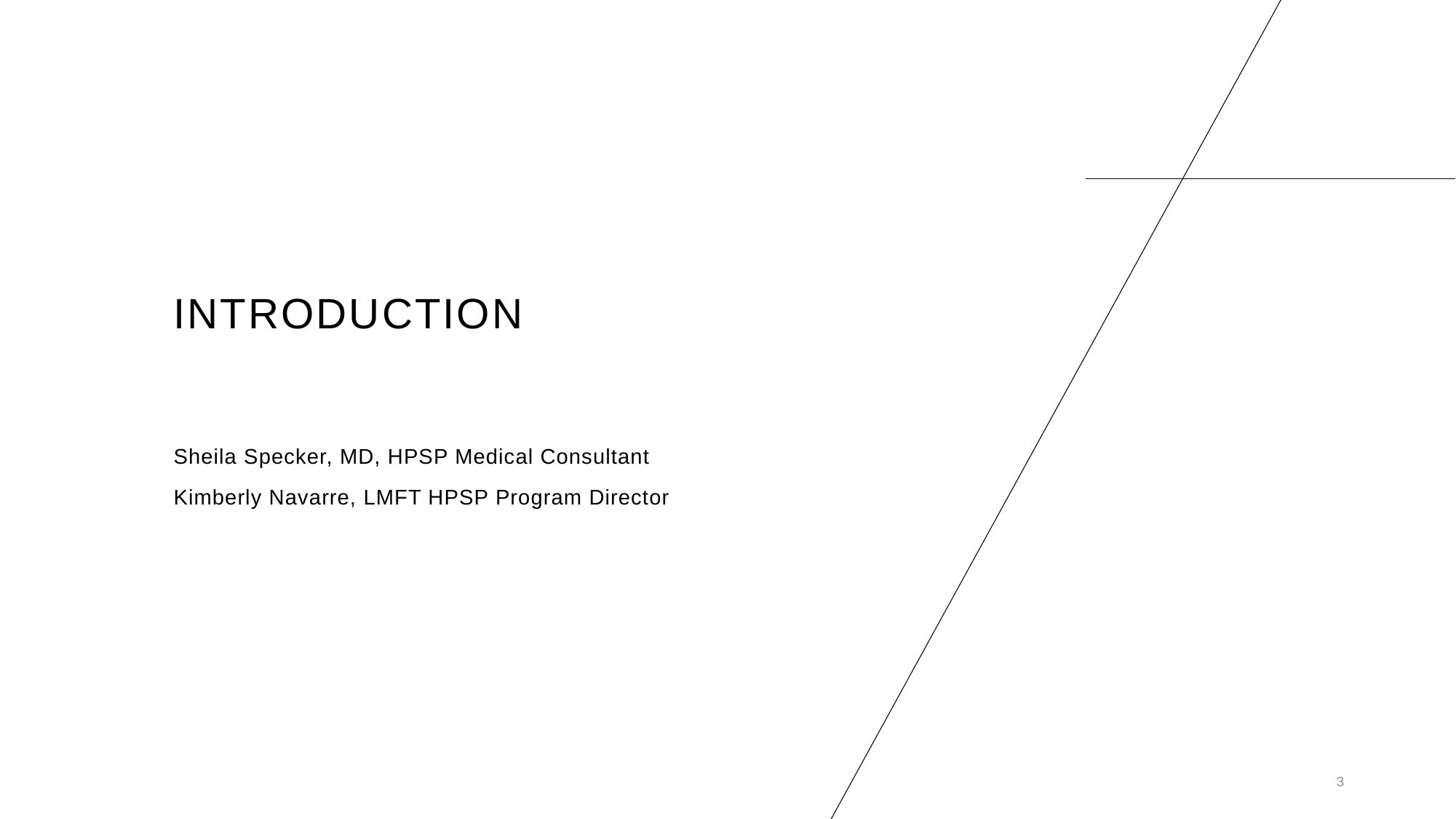

# INTRODUCTION
Sheila Specker, MD, HPSP Medical Consultant
Kimberly Navarre, LMFT HPSP Program Director
3